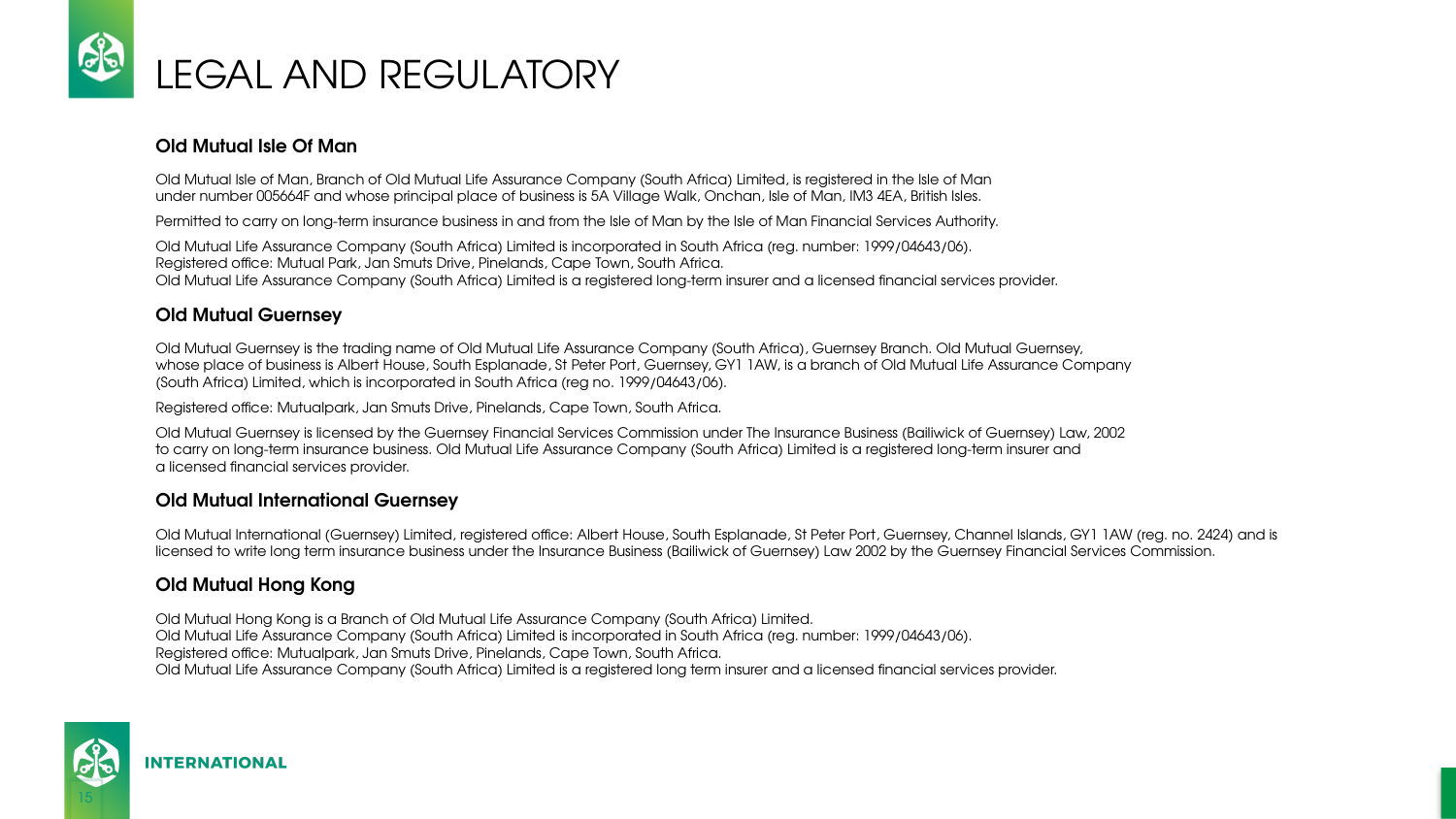

# LEGAL AND REGULATORY
Old Mutual Isle Of Man
Old Mutual Isle of Man, Branch of Old Mutual Life Assurance Company (South Africa) Limited, is registered in the Isle of Man
under number 005664F and whose principal place of business is 5A Village Walk, Onchan, Isle of Man, IM3 4EA, British Isles.
Permitted to carry on long-term insurance business in and from the Isle of Man by the Isle of Man Financial Services Authority.
Old Mutual Life Assurance Company (South Africa) Limited is incorporated in South Africa (reg. number: 1999/04643/06).
Registered office: Mutual Park, Jan Smuts Drive, Pinelands, Cape Town, South Africa.
Old Mutual Life Assurance Company (South Africa) Limited is a registered long-term insurer and a licensed financial services provider.
Old Mutual Guernsey
Old Mutual Guernsey is the trading name of Old Mutual Life Assurance Company (South Africa), Guernsey Branch. Old Mutual Guernsey,
whose place of business is Albert House, South Esplanade, St Peter Port, Guernsey, GY1 1AW, is a branch of Old Mutual Life Assurance Company
(South Africa) Limited, which is incorporated in South Africa (reg no. 1999/04643/06).
Registered office: Mutualpark, Jan Smuts Drive, Pinelands, Cape Town, South Africa.
Old Mutual Guernsey is licensed by the Guernsey Financial Services Commission under The Insurance Business (Bailiwick of Guernsey) Law, 2002
to carry on long-term insurance business. Old Mutual Life Assurance Company (South Africa) Limited is a registered long-term insurer and
a licensed financial services provider.
Old Mutual International Guernsey
Old Mutual International (Guernsey) Limited, registered office: Albert House, South Esplanade, St Peter Port, Guernsey, Channel Islands, GY1 1AW (reg. no. 2424) and is licensed to write long term insurance business under the Insurance Business (Bailiwick of Guernsey) Law 2002 by the Guernsey Financial Services Commission.
Old Mutual Hong Kong
Old Mutual Hong Kong is a Branch of Old Mutual Life Assurance Company (South Africa) Limited.
Old Mutual Life Assurance Company (South Africa) Limited is incorporated in South Africa (reg. number: 1999/04643/06).
Registered office: Mutualpark, Jan Smuts Drive, Pinelands, Cape Town, South Africa.
Old Mutual Life Assurance Company (South Africa) Limited is a registered long term insurer and a licensed financial services provider.

15